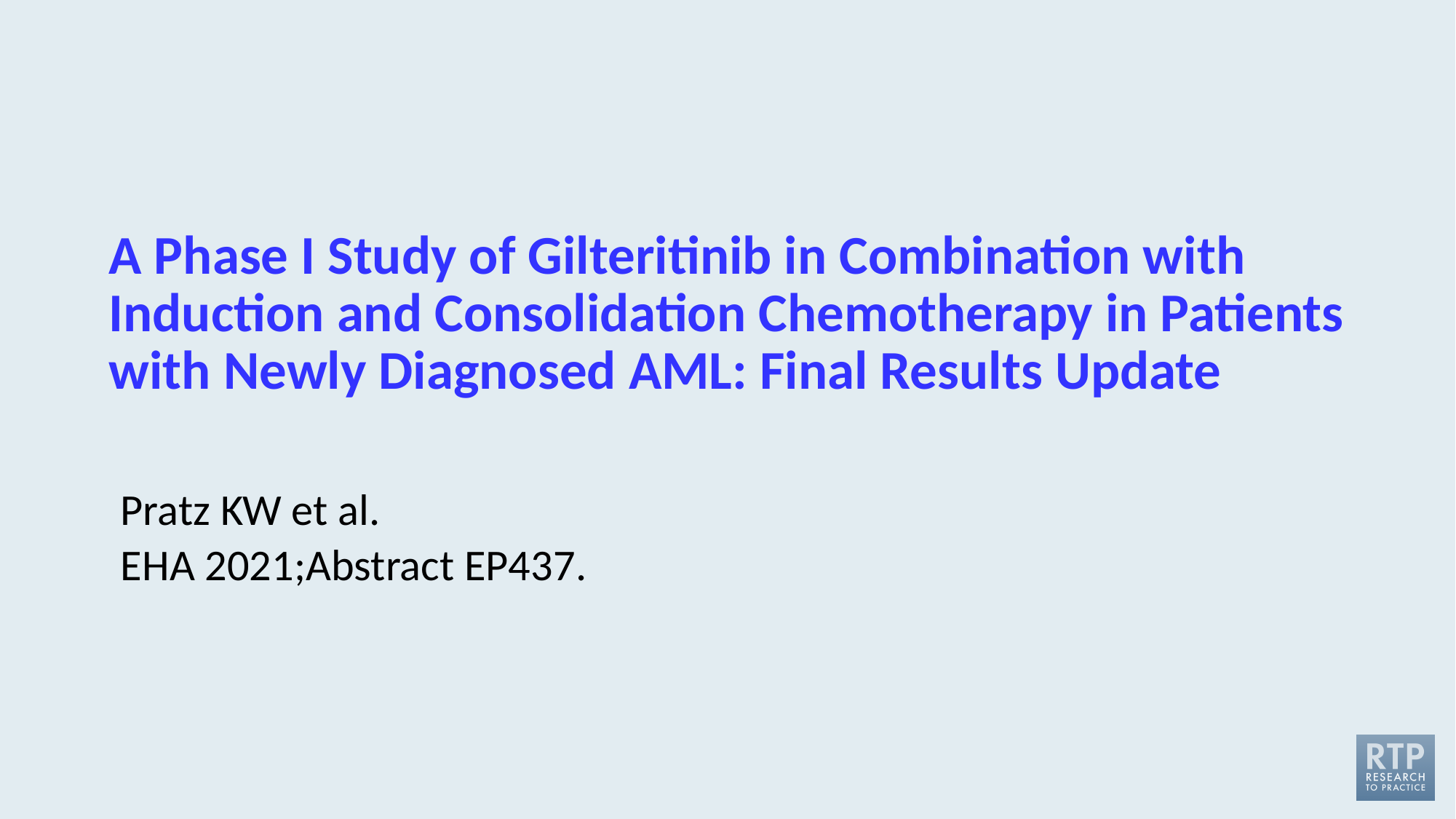

# A Phase I Study of Gilteritinib in Combination with Induction and Consolidation Chemotherapy in Patients with Newly Diagnosed AML: Final Results Update
Pratz KW et al.
EHA 2021;Abstract EP437.